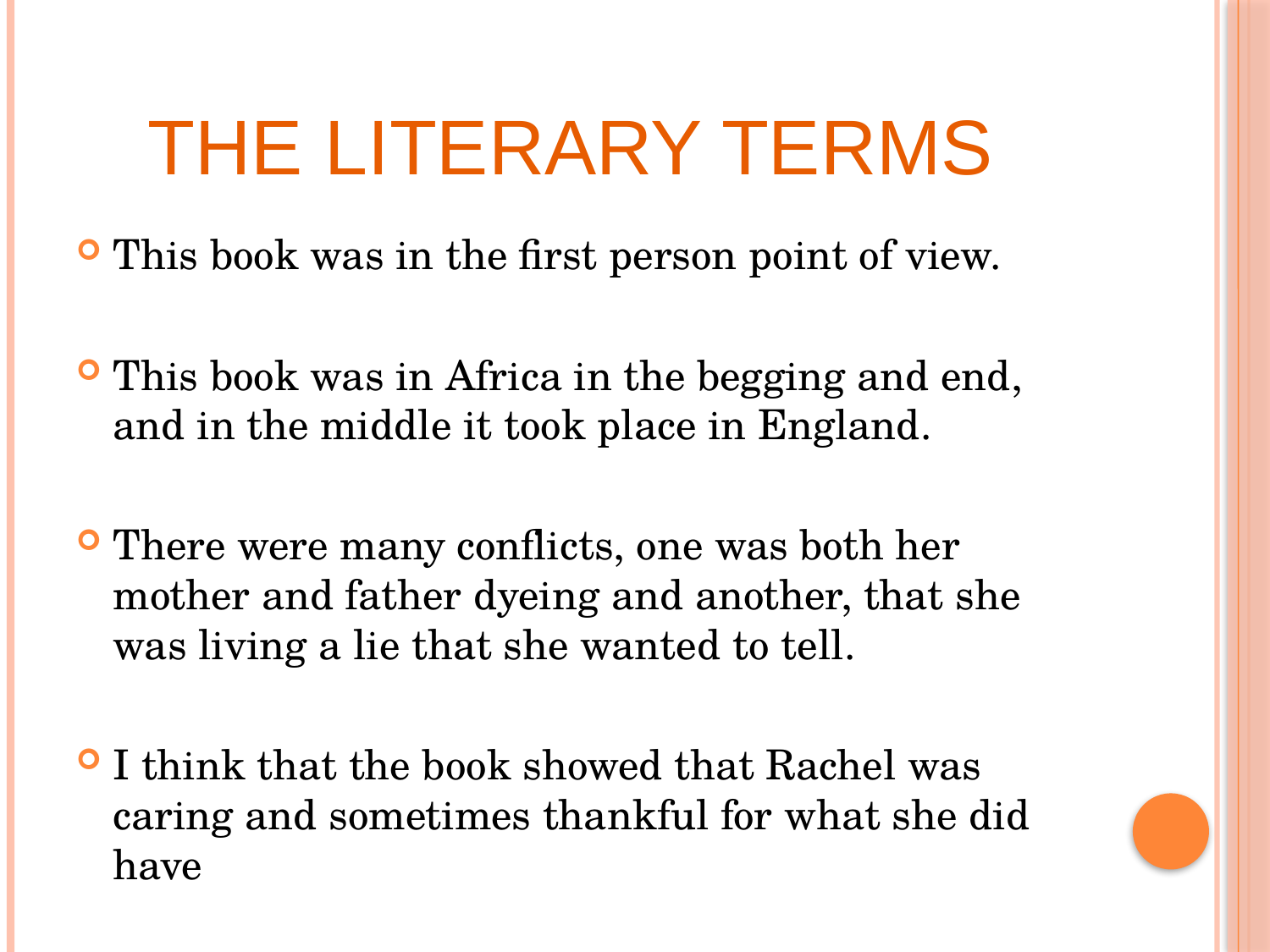

# the literary terms
This book was in the first person point of view.

This book was in Africa in the begging and end, and in the middle it took place in England.

There were many conflicts, one was both her mother and father dyeing and another, that she was living a lie that she wanted to tell.

I think that the book showed that Rachel was caring and sometimes thankful for what she did have